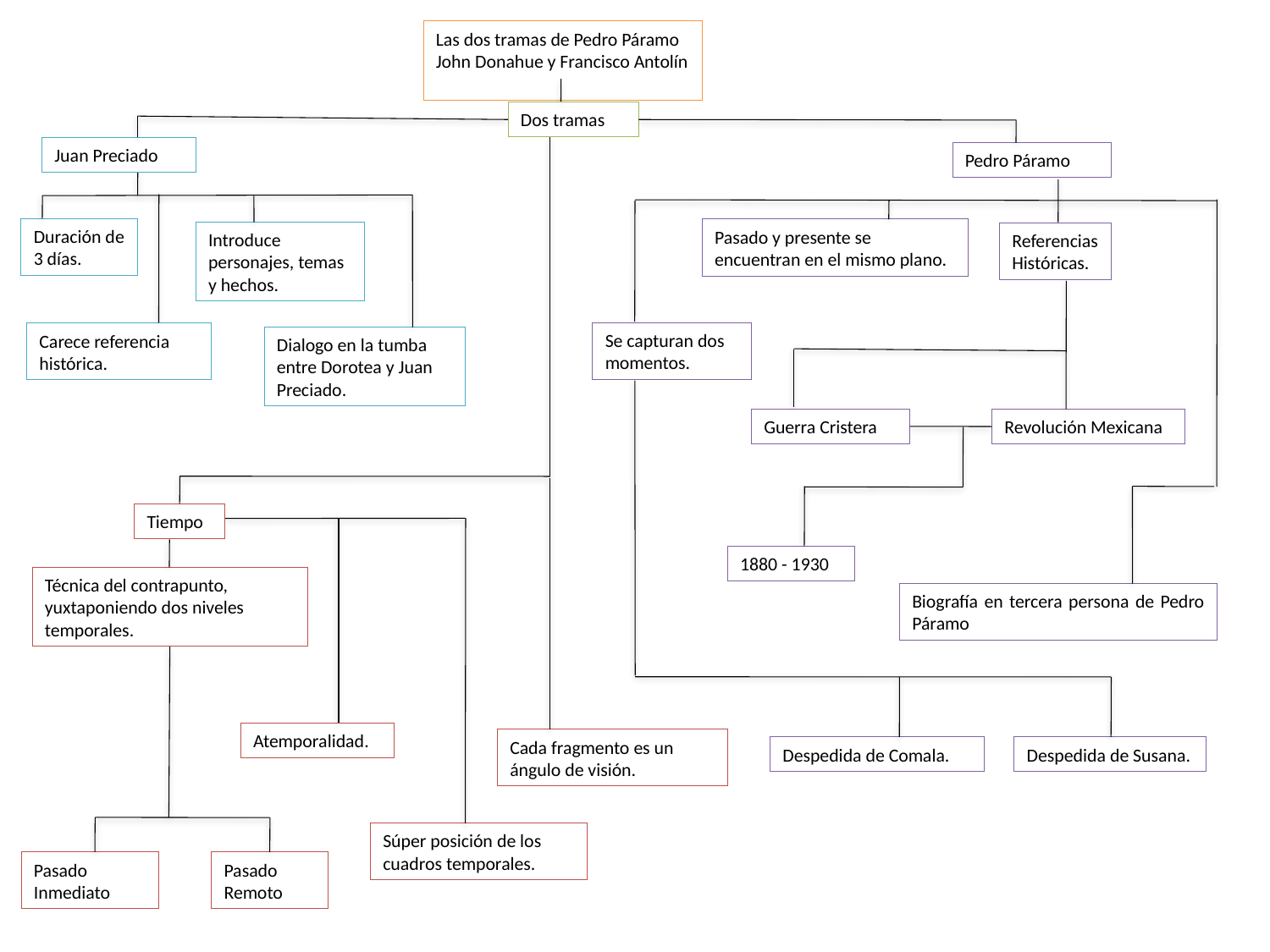

Las dos tramas de Pedro Páramo
John Donahue y Francisco Antolín

Dos tramas
Juan Preciado
Pedro Páramo
Duración de 3 días.
Pasado y presente se encuentran en el mismo plano.
Introduce personajes, temas y hechos.
Referencias Históricas.
Se capturan dos momentos.
Carece referencia histórica.
Dialogo en la tumba entre Dorotea y Juan Preciado.
Guerra Cristera
Revolución Mexicana
Tiempo
1880 - 1930
Técnica del contrapunto, yuxtaponiendo dos niveles temporales.
Biografía en tercera persona de Pedro Páramo
Atemporalidad.
Cada fragmento es un ángulo de visión.
Despedida de Comala.
Despedida de Susana.
Súper posición de los cuadros temporales.
Pasado Inmediato
Pasado Remoto